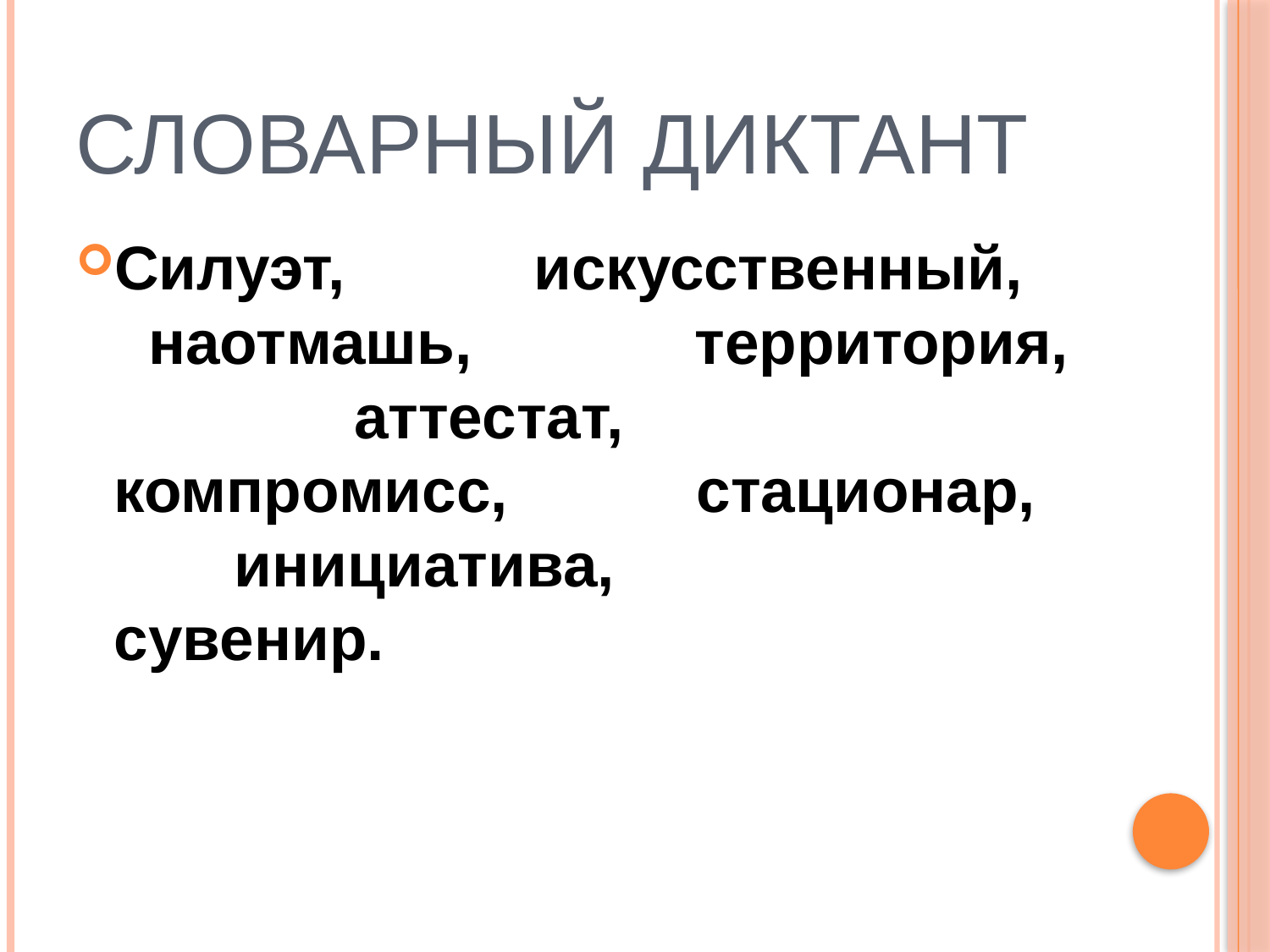

# Словарный диктант
Силуэт,           искусственный,      наотмашь,             территория,                аттестат,               компромисс,           стационар,           инициатива,                 сувенир.